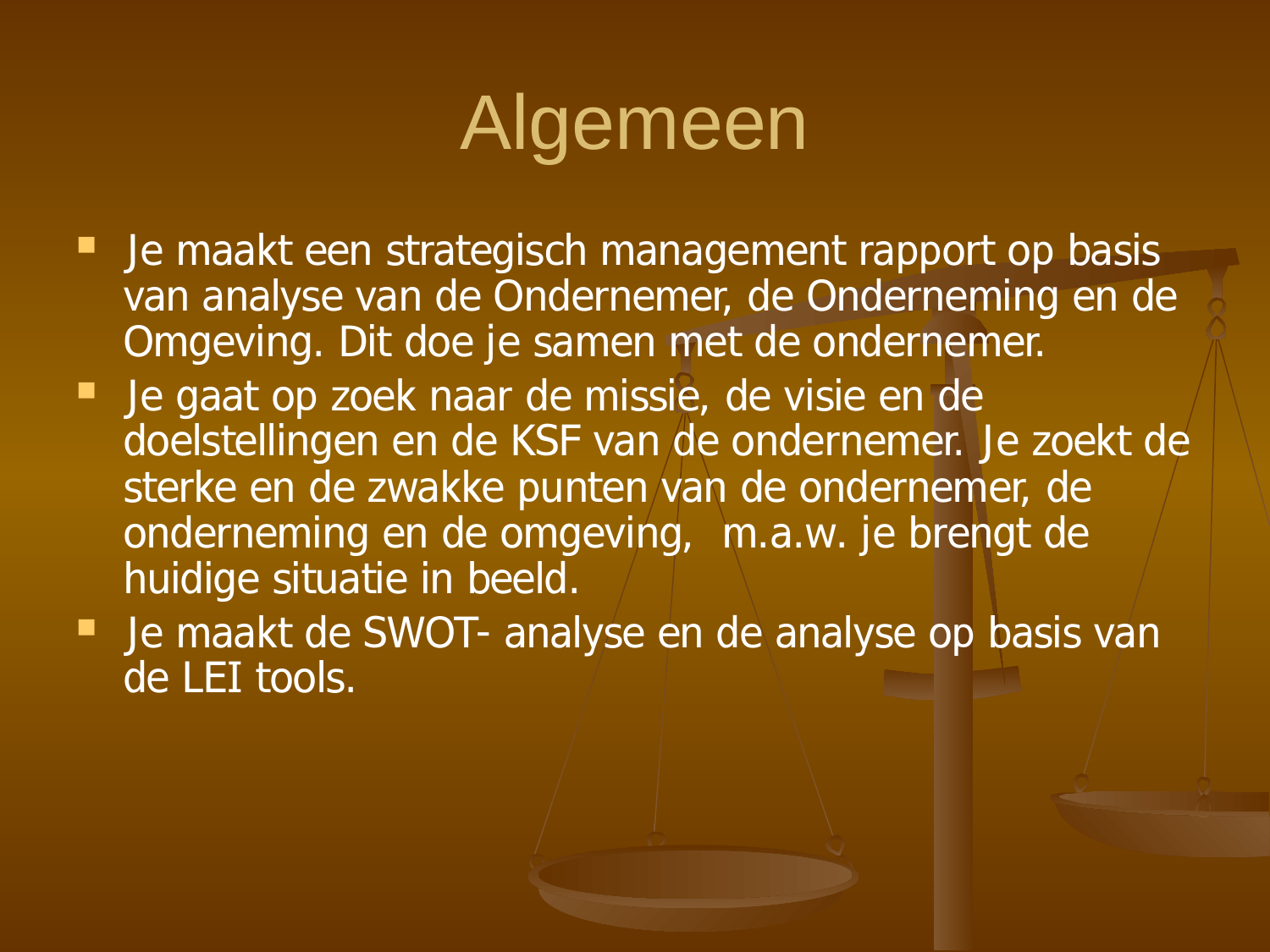

# Algemeen
Je maakt een strategisch management rapport op basis van analyse van de Ondernemer, de Onderneming en de Omgeving. Dit doe je samen met de ondernemer.
Je gaat op zoek naar de missie, de visie en de doelstellingen en de KSF van de ondernemer. Je zoekt de sterke en de zwakke punten van de ondernemer, de onderneming en de omgeving,  m.a.w. je brengt de huidige situatie in beeld.
Je maakt de SWOT- analyse en de analyse op basis van de LEI tools.